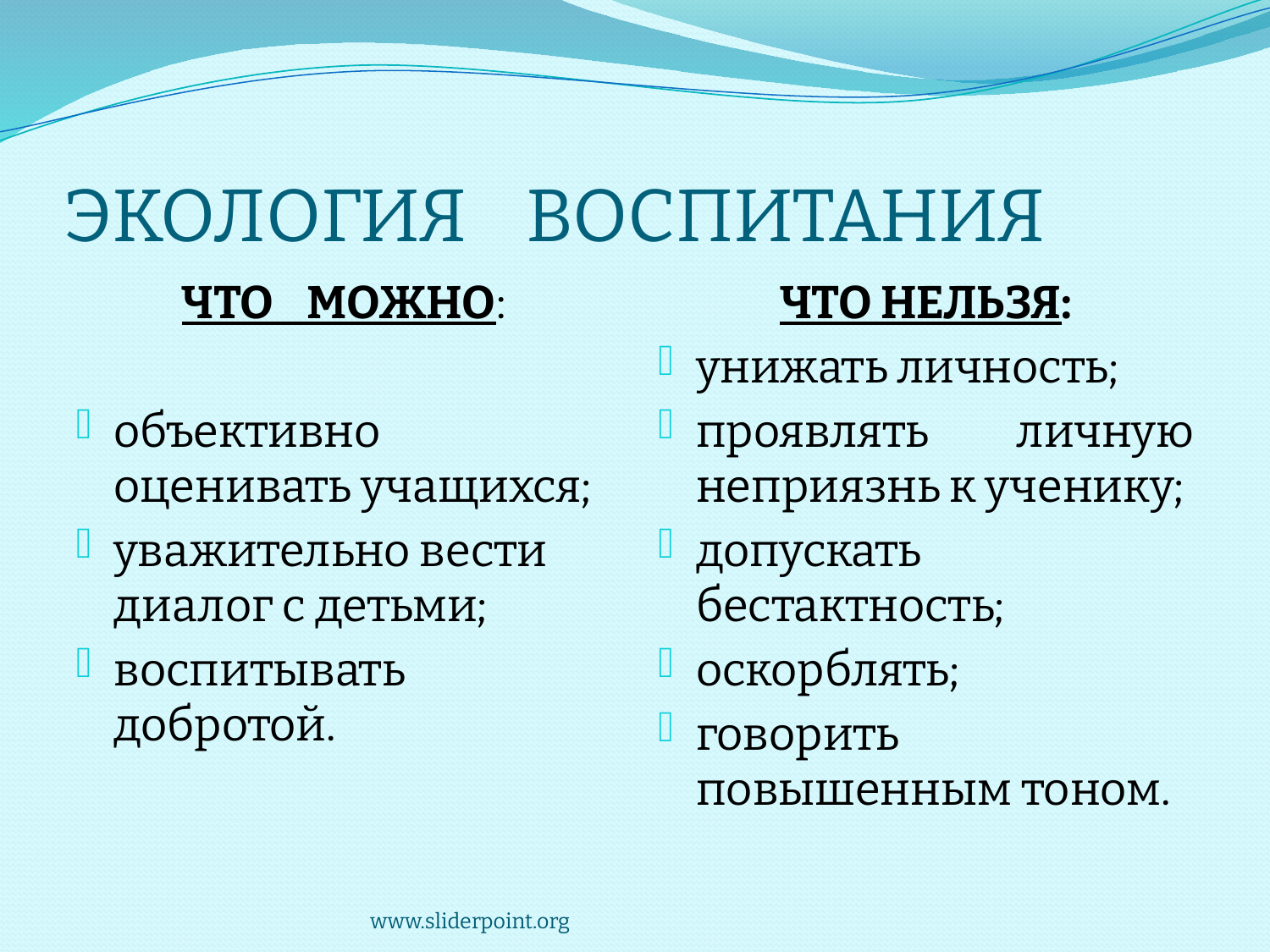

# ЭКОЛОГИЯ    ВОСПИТАНИЯ
ЧТО    МОЖНО:

объективно оценивать учащихся;
уважительно вести диалог с детьми;
воспитывать добротой.
ЧТО НЕЛЬЗЯ:
унижать личность;
проявлять личную неприязнь к ученику;
допускать бестактность;
оскорблять;
говорить повышенным тоном.

www.sliderpoint.org